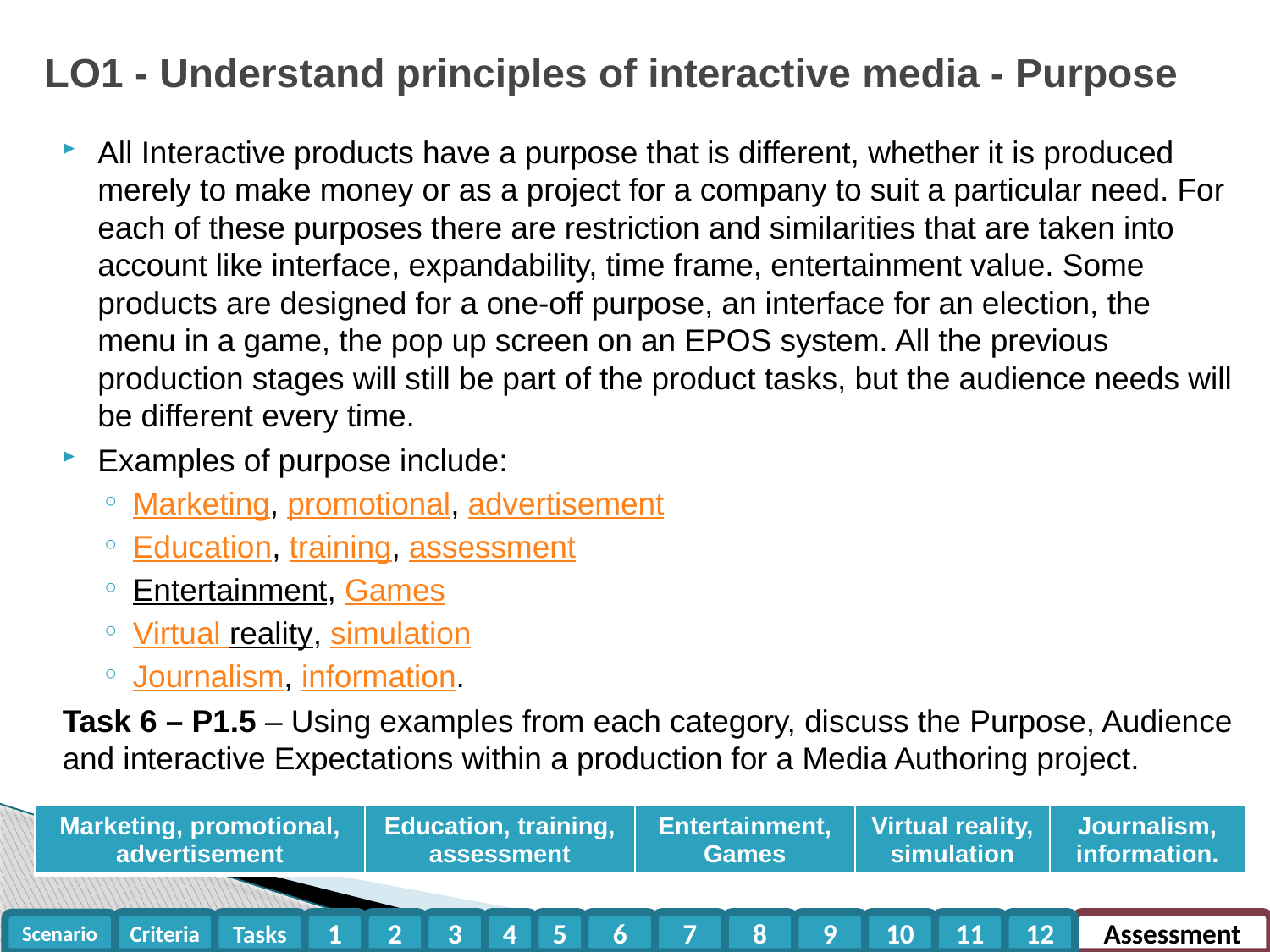

# LO1 - Understand principles of interactive media - Purpose
All Interactive products have a purpose that is different, whether it is produced merely to make money or as a project for a company to suit a particular need. For each of these purposes there are restriction and similarities that are taken into account like interface, expandability, time frame, entertainment value. Some products are designed for a one-off purpose, an interface for an election, the menu in a game, the pop up screen on an EPOS system. All the previous production stages will still be part of the product tasks, but the audience needs will be different every time.
Examples of purpose include:
Marketing, promotional, advertisement
Education, training, assessment
Entertainment, Games
Virtual reality, simulation
Journalism, information.
Task 6 – P1.5 – Using examples from each category, discuss the Purpose, Audience and interactive Expectations within a production for a Media Authoring project.

| Marketing, promotional, advertisement | Education, training, assessment | Entertainment, Games | Virtual reality, simulation | Journalism, information. |
| --- | --- | --- | --- | --- |